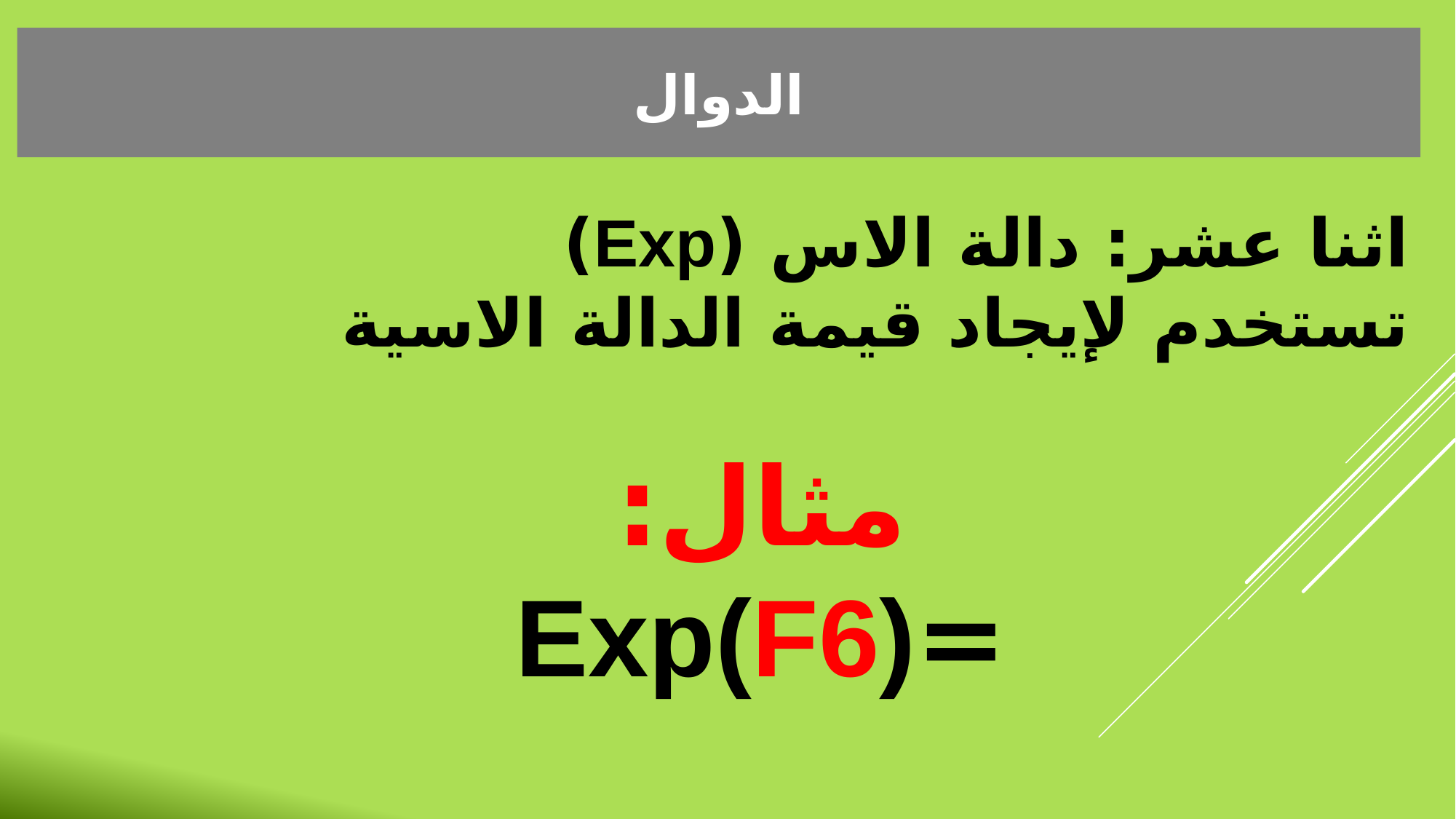

الدوال
اثنا عشر: دالة الاس (Exp)
تستخدم لإيجاد قيمة الدالة الاسية
	مثال:
	=Exp(F6)